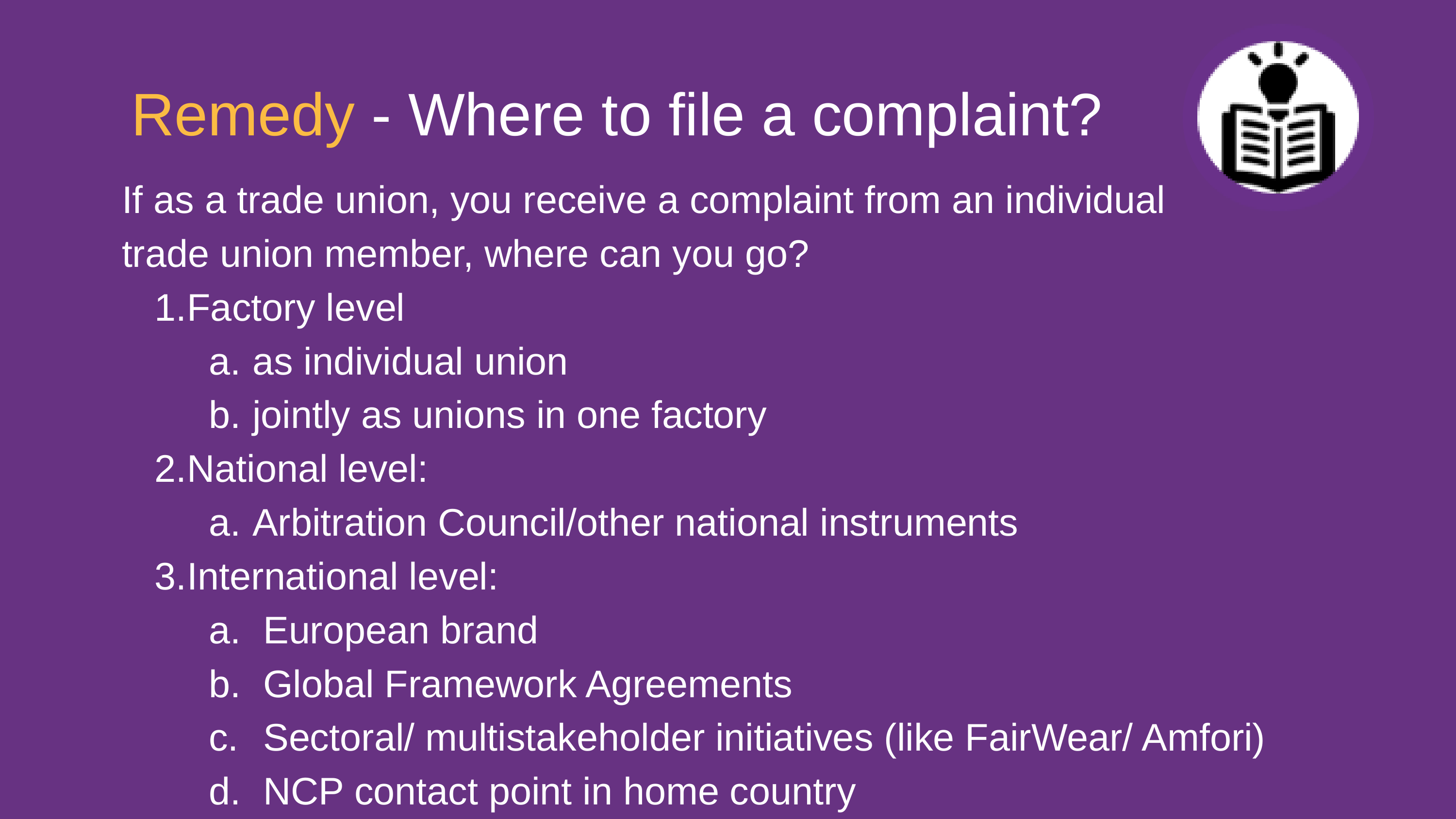

Remedy - Where to file a complaint?
If as a trade union, you receive a complaint from an individual
trade union member, where can you go?
Factory level
as individual union
jointly as unions in one factory
National level:
Arbitration Council/other national instruments
International level:
 European brand
 Global Framework Agreements
 Sectoral/ multistakeholder initiatives (like FairWear/ Amfori)
 NCP contact point in home country